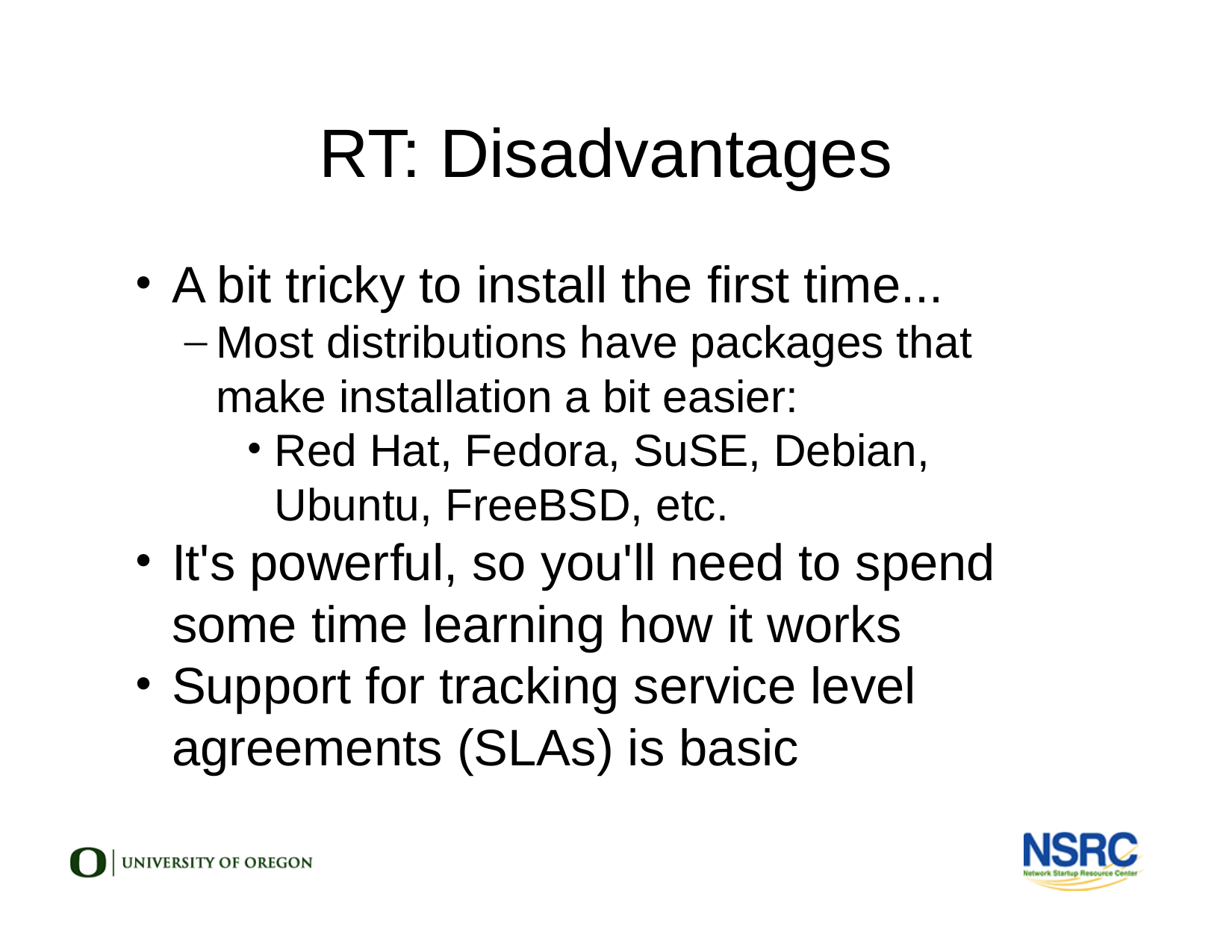

RT: Disadvantages
A bit tricky to install the first time...
Most distributions have packages that make installation a bit easier:
Red Hat, Fedora, SuSE, Debian, Ubuntu, FreeBSD, etc.
It's powerful, so you'll need to spend some time learning how it works
Support for tracking service level agreements (SLAs) is basic